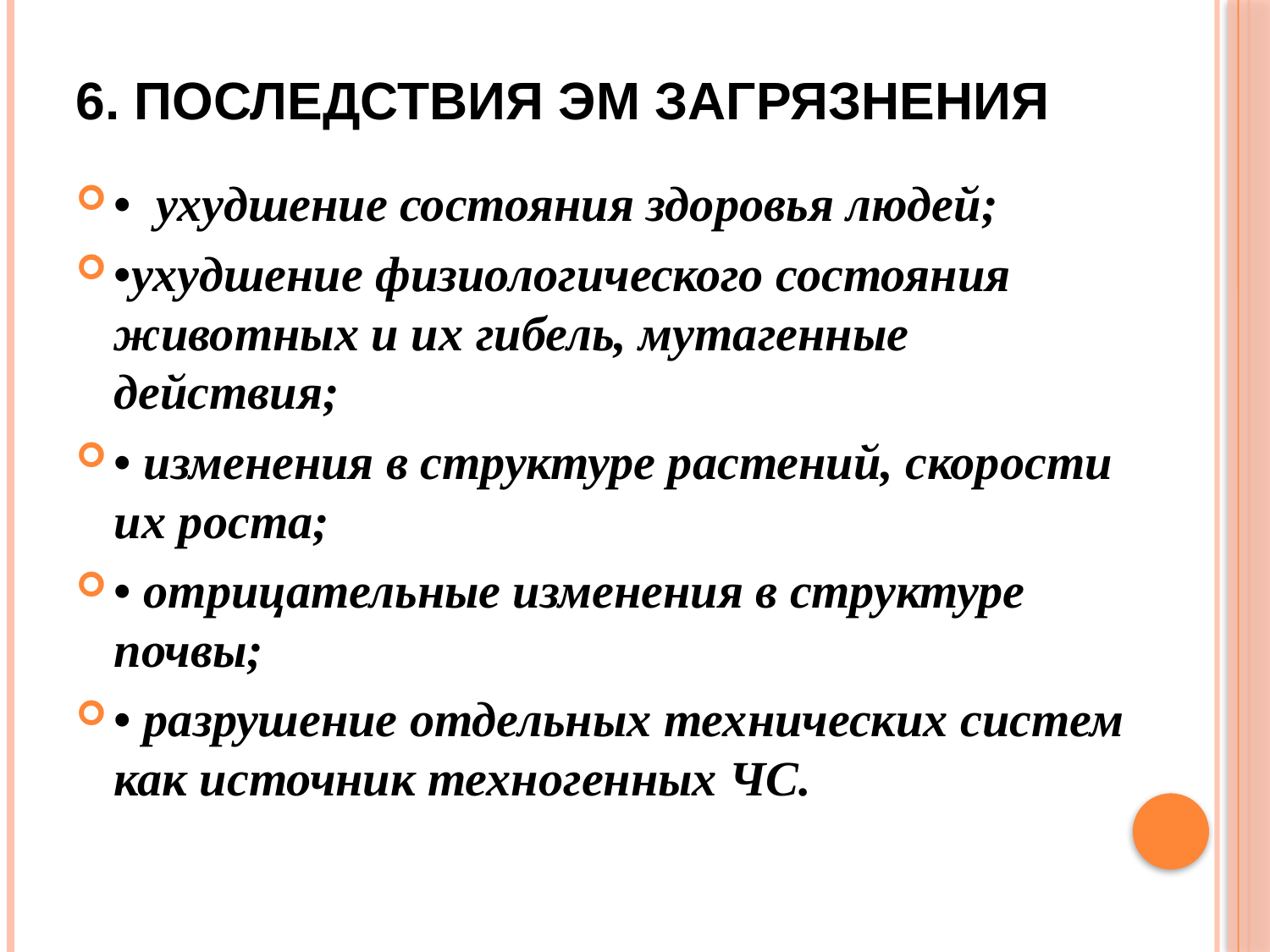

# 6. Последствия ЭМ загрязнения
•  ухудшение состояния здоровья людей;
•ухудшение физиологического состояния животных и их гибель, мутагенные действия;
• изменения в структуре растений, скорости их роста;
• отрицательные изменения в структуре почвы;
• разрушение отдельных технических систем как источник техногенных ЧС.